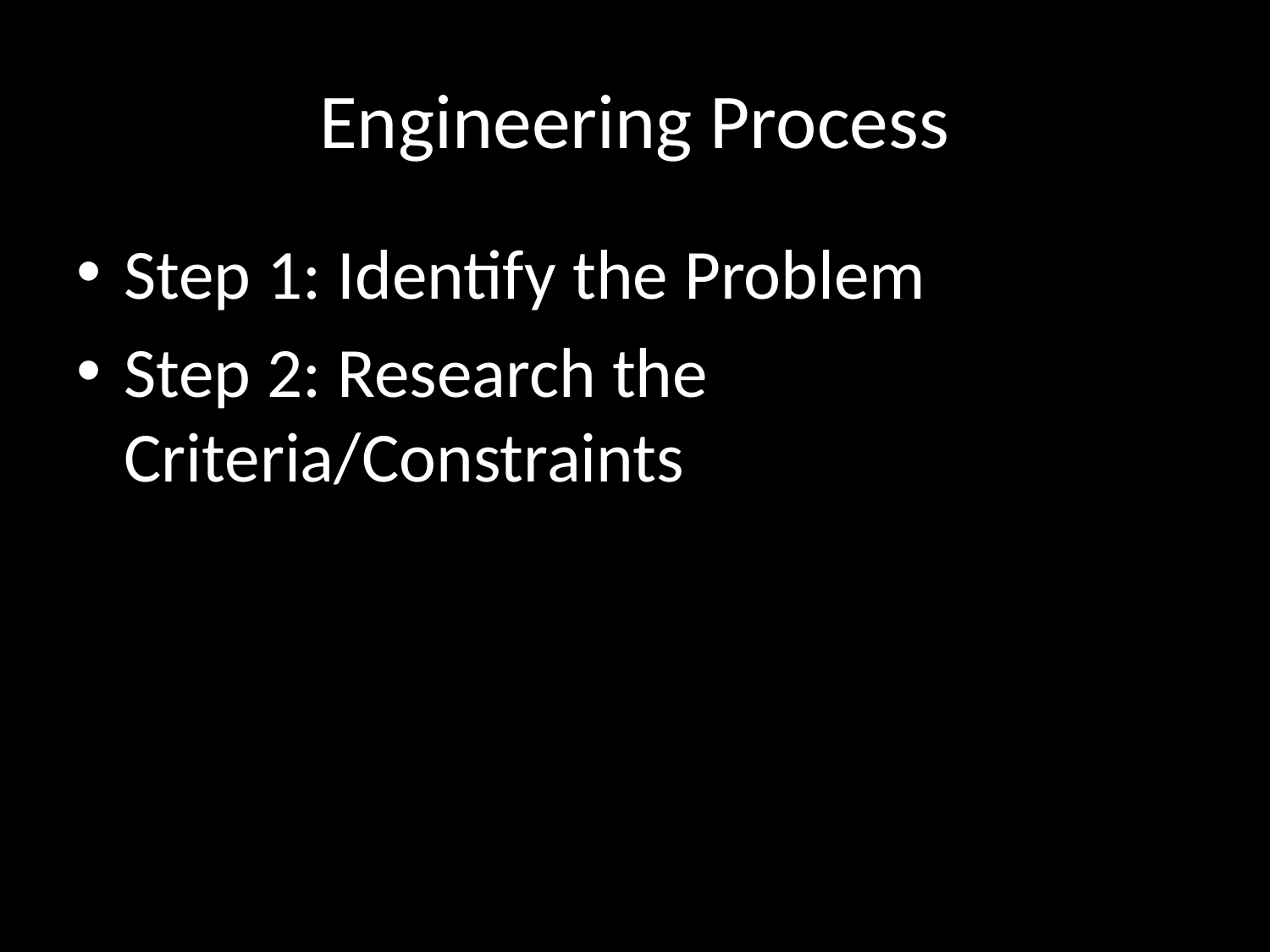

# Engineering Process
Step 1: Identify the Problem
Step 2: Research the Criteria/Constraints